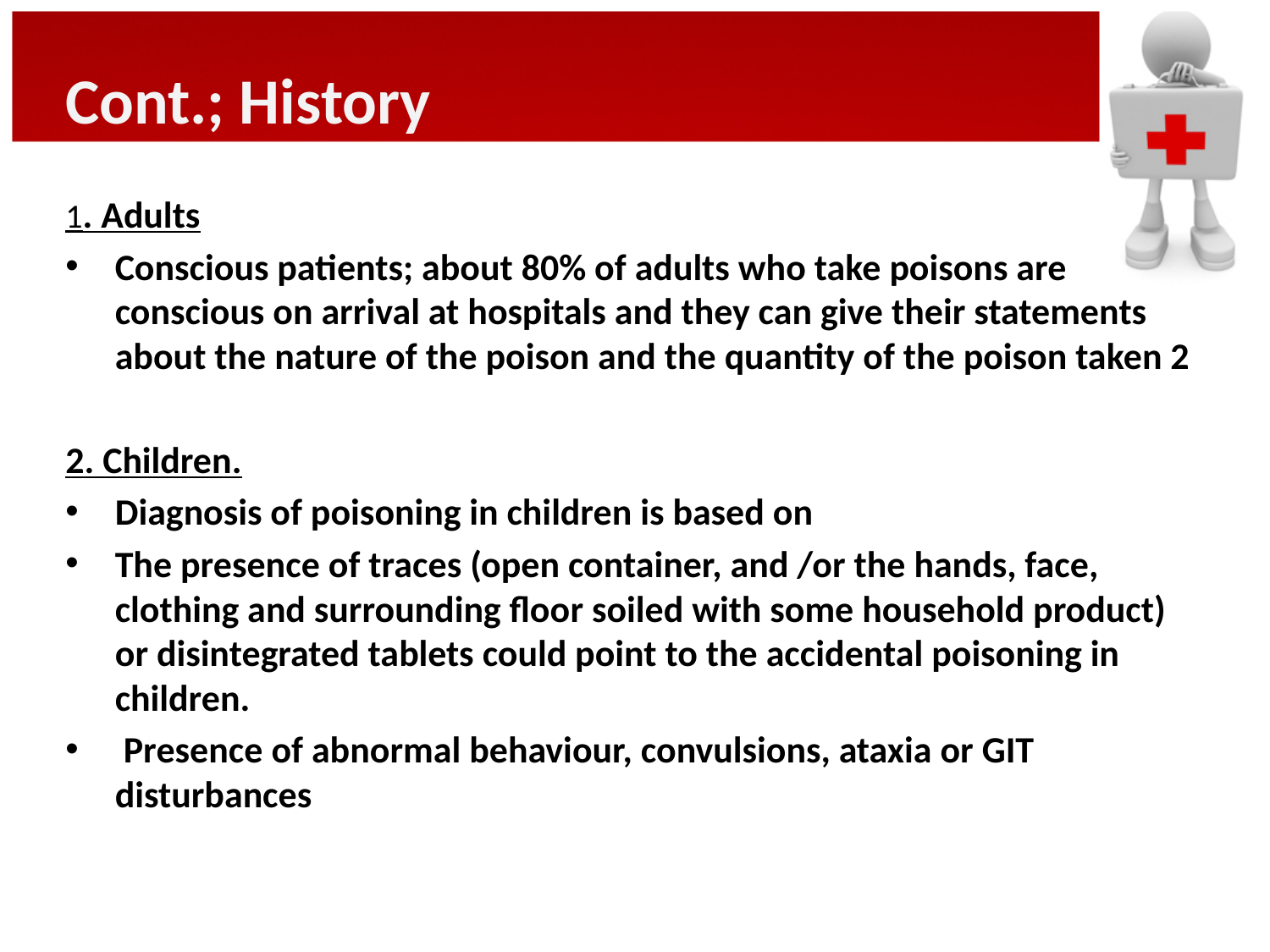

Cont.; History

1. Adults
Conscious patients; about 80% of adults who take poisons are conscious on arrival at hospitals and they can give their statements about the nature of the poison and the quantity of the poison taken 2

2. Children.
Diagnosis of poisoning in children is based on
The presence of traces (open container, and /or the hands, face, clothing and surrounding floor soiled with some household product) or disintegrated tablets could point to the accidental poisoning in children.
 Presence of abnormal behaviour, convulsions, ataxia or GIT disturbances